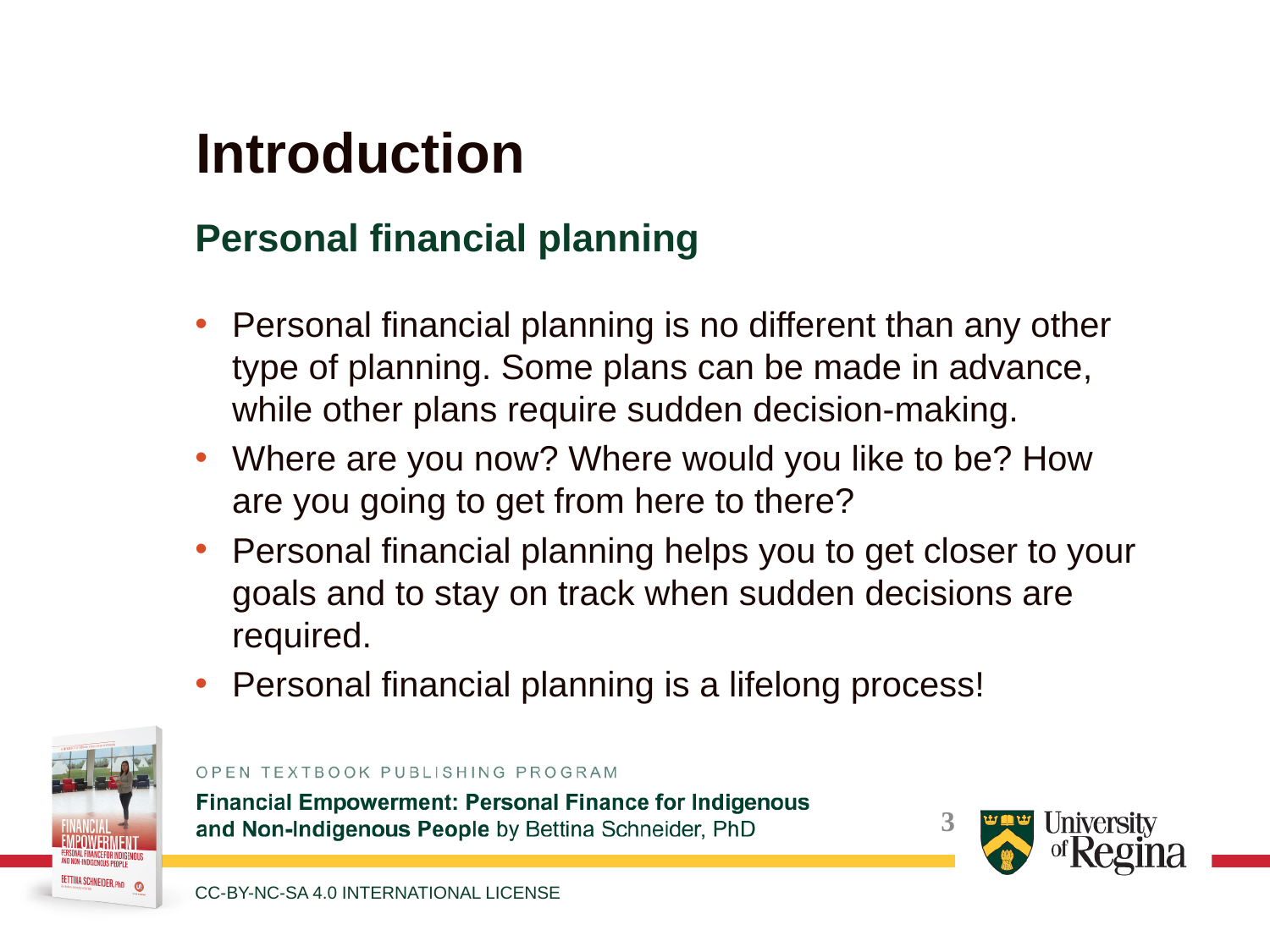

# Introduction
Personal financial planning

Personal financial planning is no different than any other type of planning. Some plans can be made in advance, while other plans require sudden decision-making.
Where are you now? Where would you like to be? How are you going to get from here to there?
Personal financial planning helps you to get closer to your goals and to stay on track when sudden decisions are required.
Personal financial planning is a lifelong process!
CC-BY-NC-SA 4.0 INTERNATIONAL LICENSE